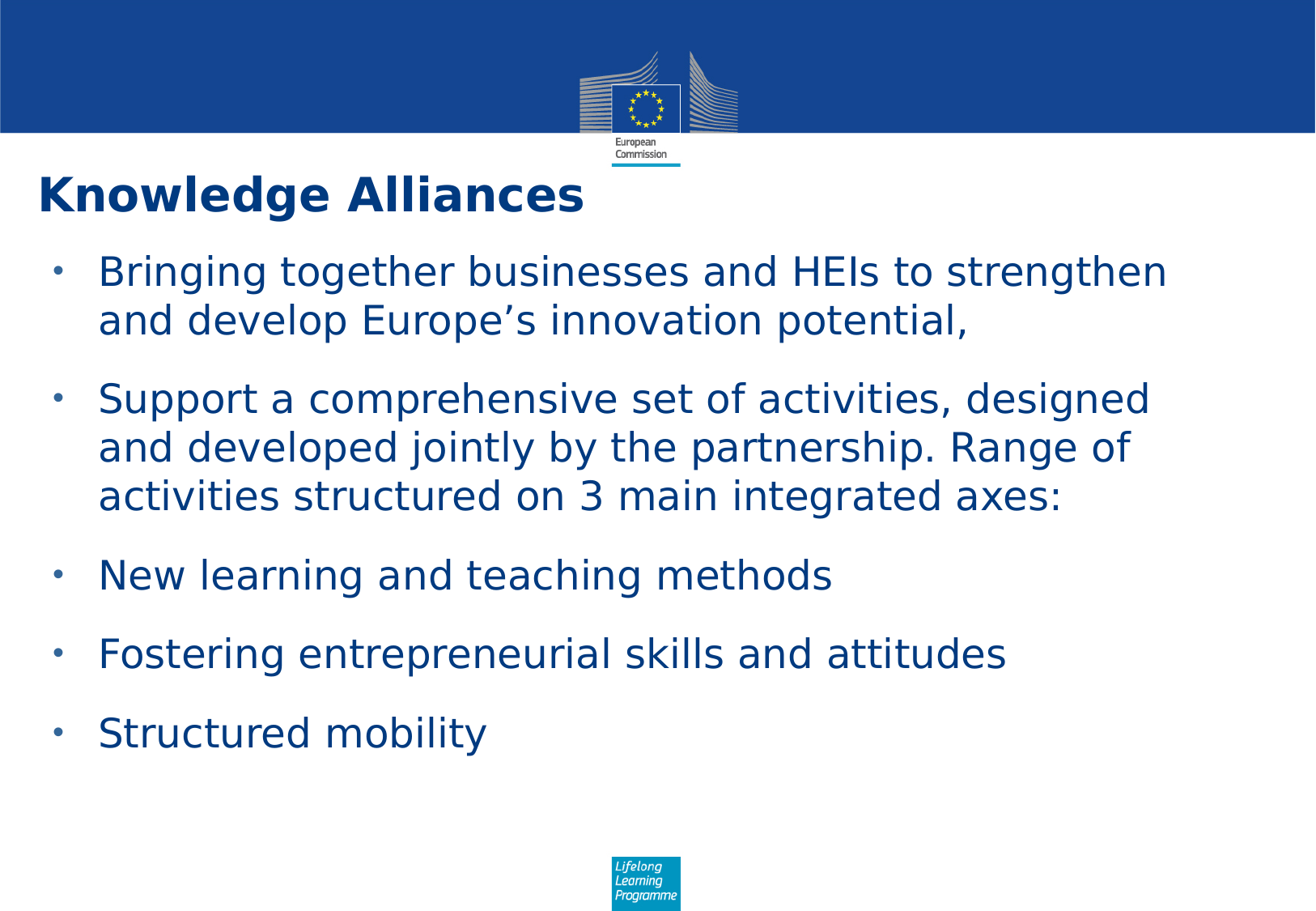

# Knowledge Alliances
Bringing together businesses and HEIs to strengthen and develop Europe’s innovation potential,
Support a comprehensive set of activities, designed and developed jointly by the partnership. Range of activities structured on 3 main integrated axes:
New learning and teaching methods
Fostering entrepreneurial skills and attitudes
Structured mobility